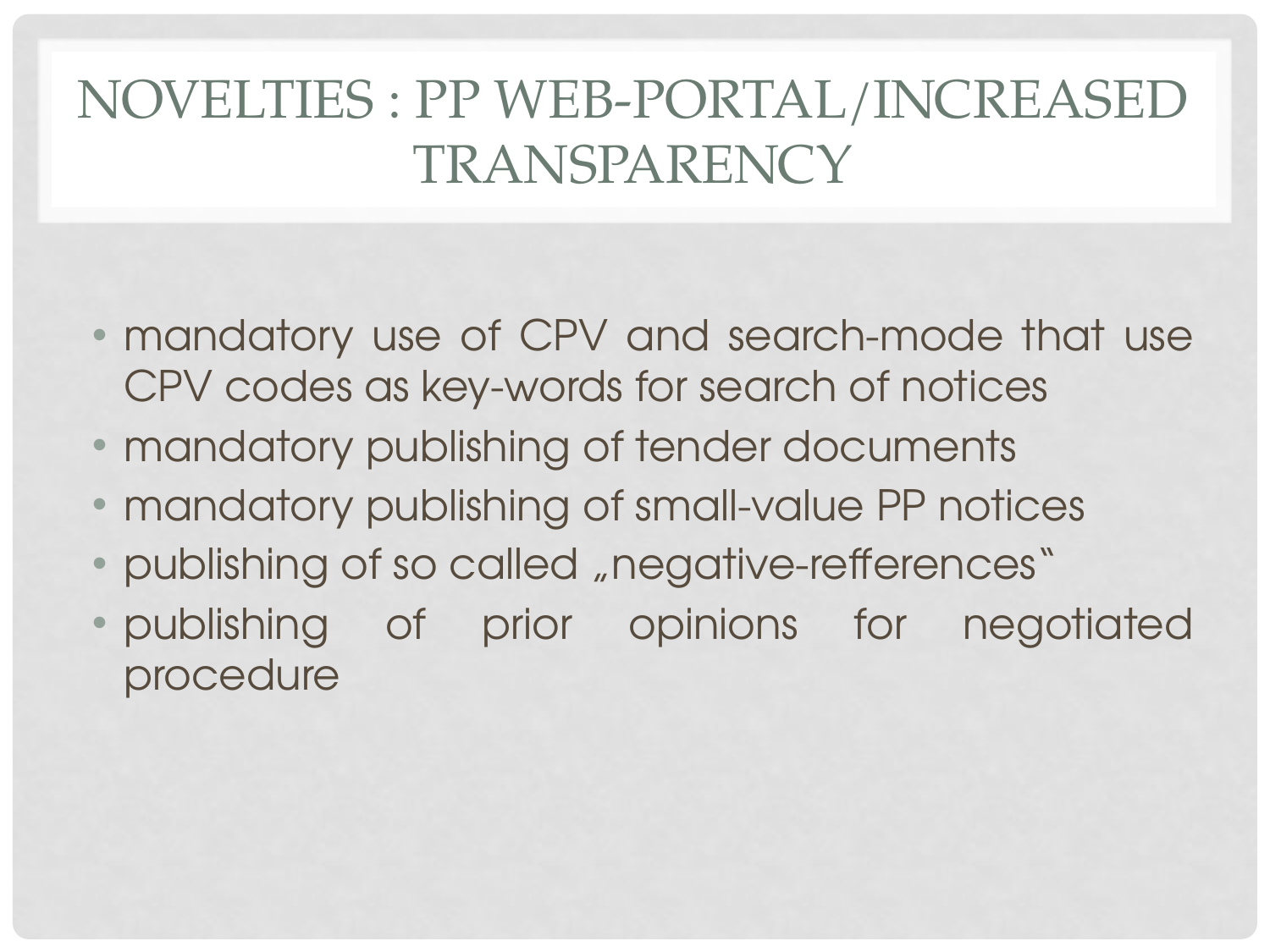

# Novelties : PP Web-Portal/Increased transparency

mandatory use of CPV and search-mode that use CPV codes as key-words for search of notices
mandatory publishing of tender documents
mandatory publishing of small-value PP notices
publishing of so called „negative-refferences“
publishing of prior opinions for negotiated procedure